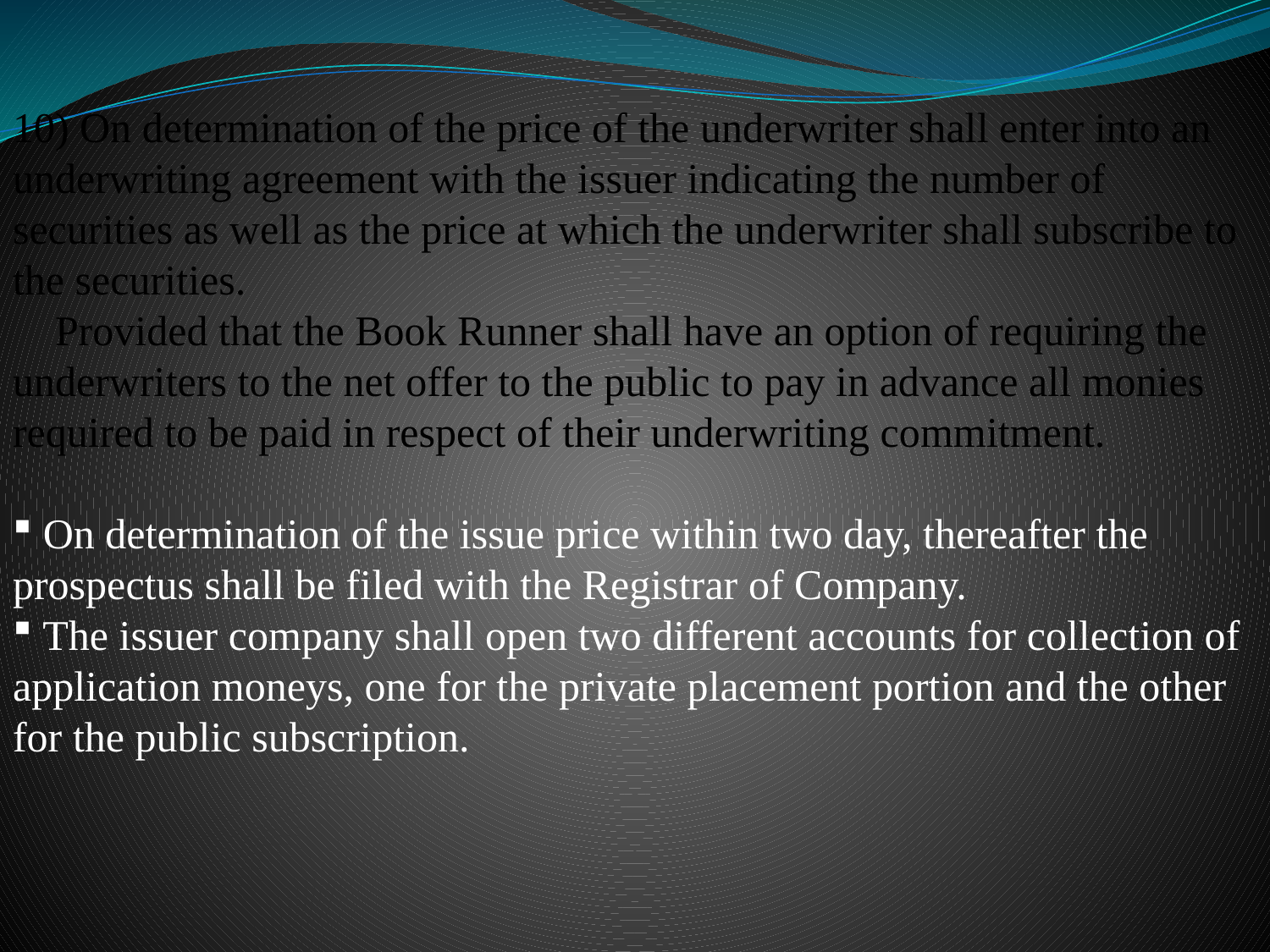

10) On determination of the price of the underwriter shall enter into an underwriting agreement with the issuer indicating the number of securities as well as the price at which the underwriter shall subscribe to the securities.
    Provided that the Book Runner shall have an option of requiring the underwriters to the net offer to the public to pay in advance all monies required to be paid in respect of their underwriting commitment.

 On determination of the issue price within two day, thereafter the prospectus shall be filed with the Registrar of Company.
 The issuer company shall open two different accounts for collection of application moneys, one for the private placement portion and the other for the public subscription.